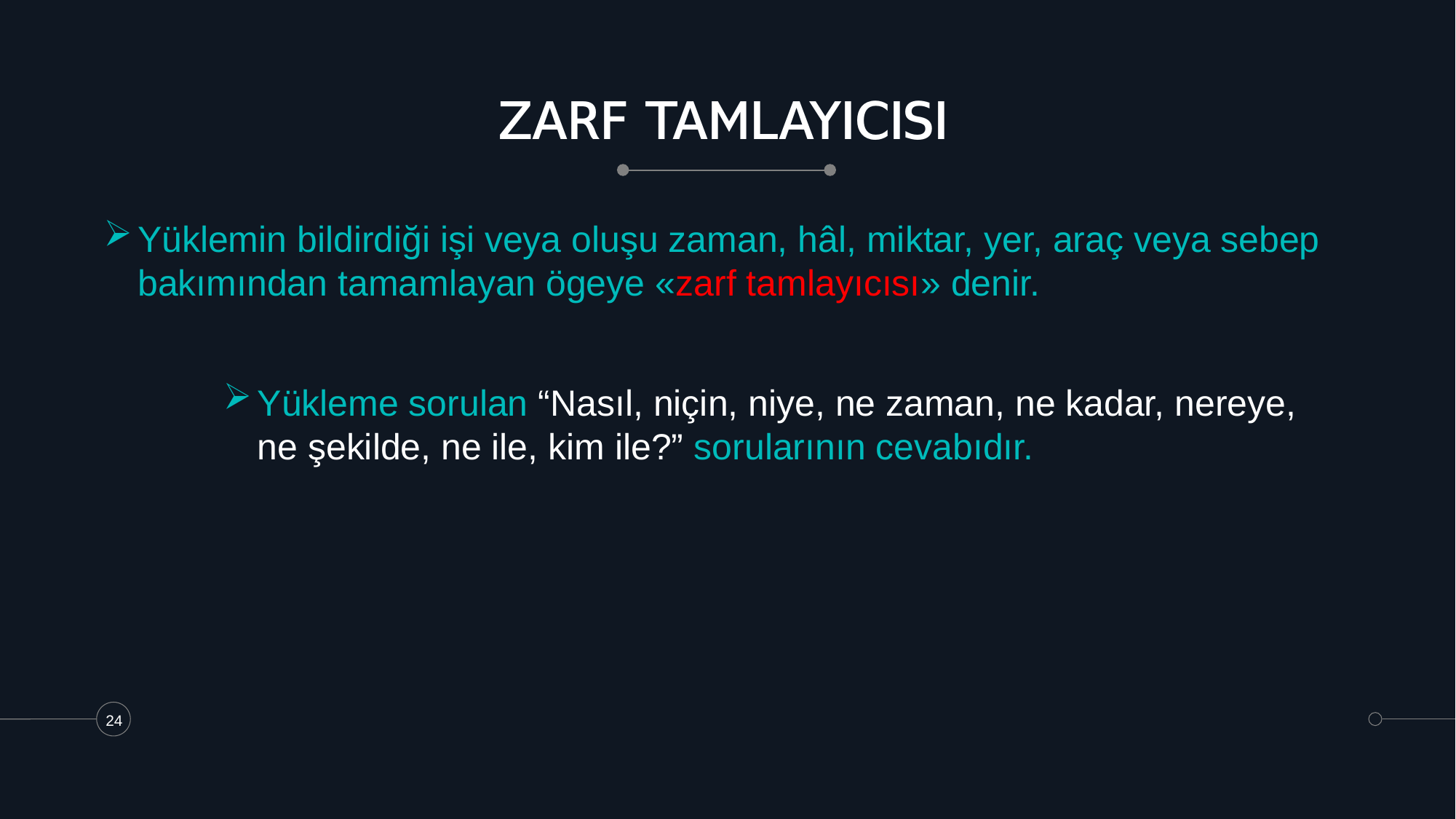

# ZARF TAMLAYICISI
Yüklemin bildirdiği işi veya oluşu zaman, hâl, miktar, yer, araç veya sebep bakımından tamamlayan ögeye «zarf tamlayıcısı» denir.
Yükleme sorulan “Nasıl, niçin, niye, ne zaman, ne kadar, nereye, ne şekilde, ne ile, kim ile?” sorularının cevabıdır.
24